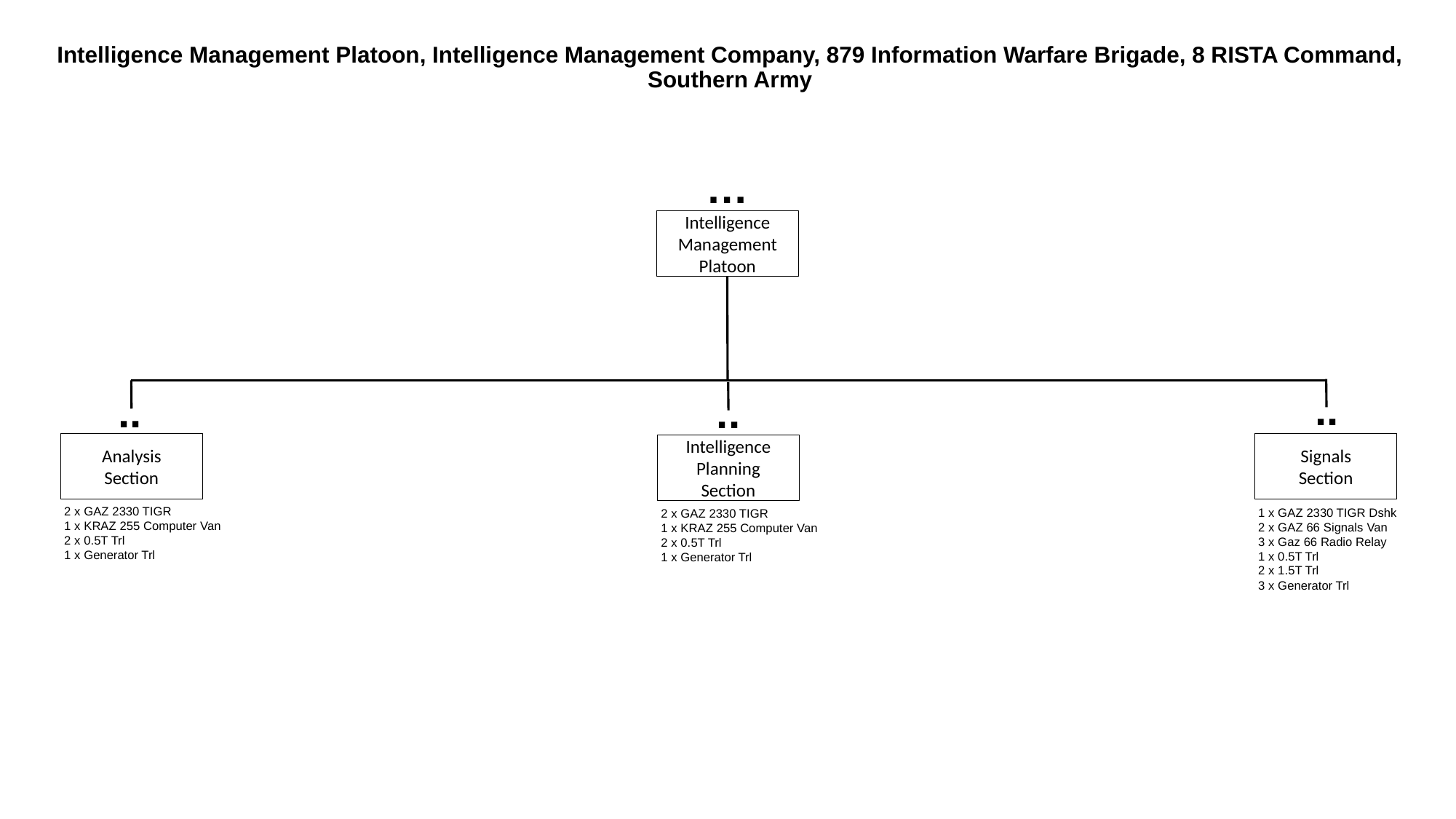

# Intelligence Management Platoon, Intelligence Management Company, 879 Information Warfare Brigade, 8 RISTA Command, Southern Army
…
Intelligence Management Platoon
..
..
..
Analysis
Section
Signals
Section
Intelligence Planning
Section
2 x GAZ 2330 TIGR
1 x KRAZ 255 Computer Van
2 x 0.5T Trl
1 x Generator Trl
1 x GAZ 2330 TIGR Dshk
2 x GAZ 66 Signals Van
3 x Gaz 66 Radio Relay
1 x 0.5T Trl
2 x 1.5T Trl
3 x Generator Trl
2 x GAZ 2330 TIGR
1 x KRAZ 255 Computer Van
2 x 0.5T Trl
1 x Generator Trl